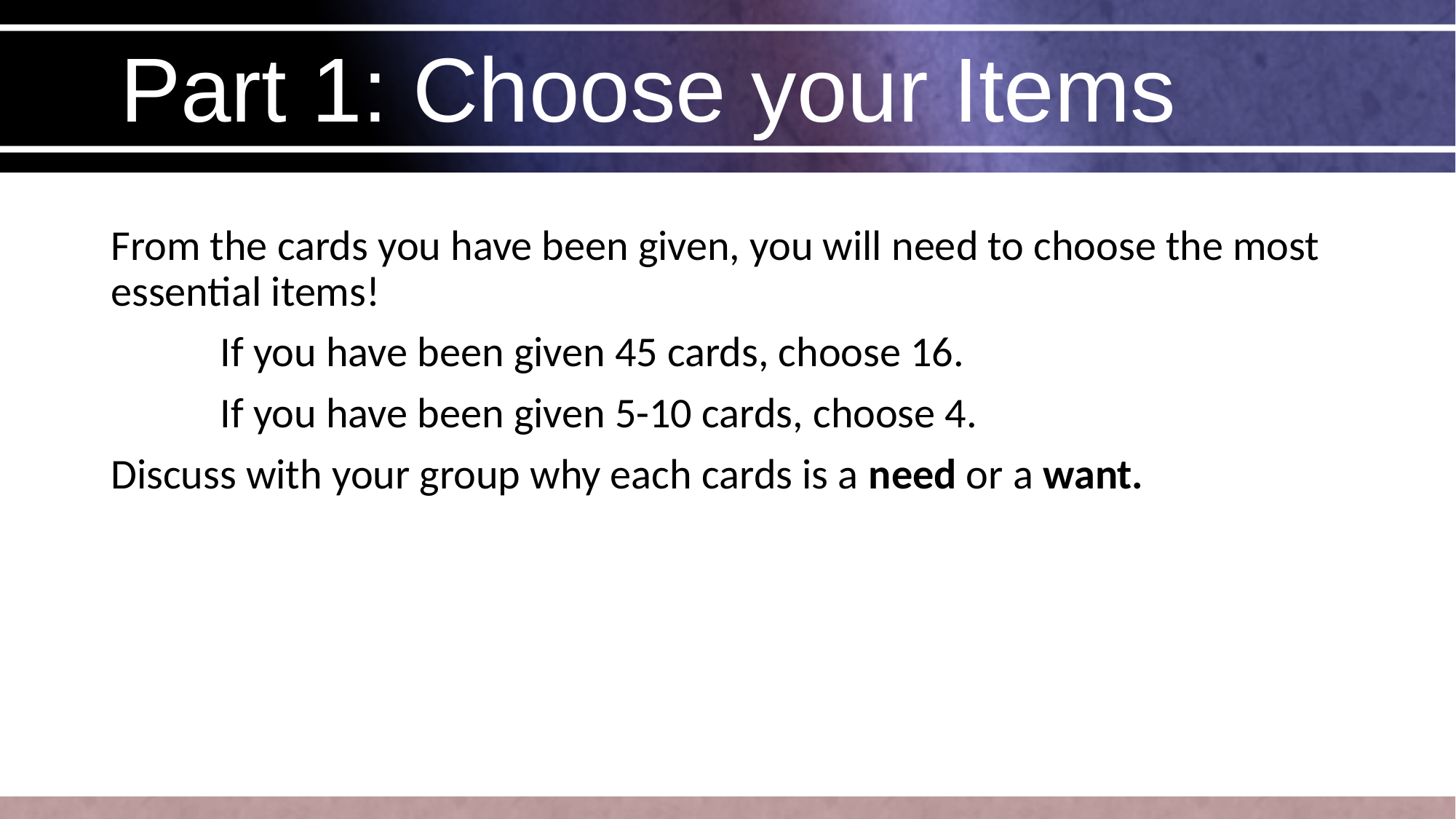

# Part 1: Choose your Items
From the cards you have been given, you will need to choose the most essential items!
	If you have been given 45 cards, choose 16.
	If you have been given 5-10 cards, choose 4.
Discuss with your group why each cards is a need or a want.